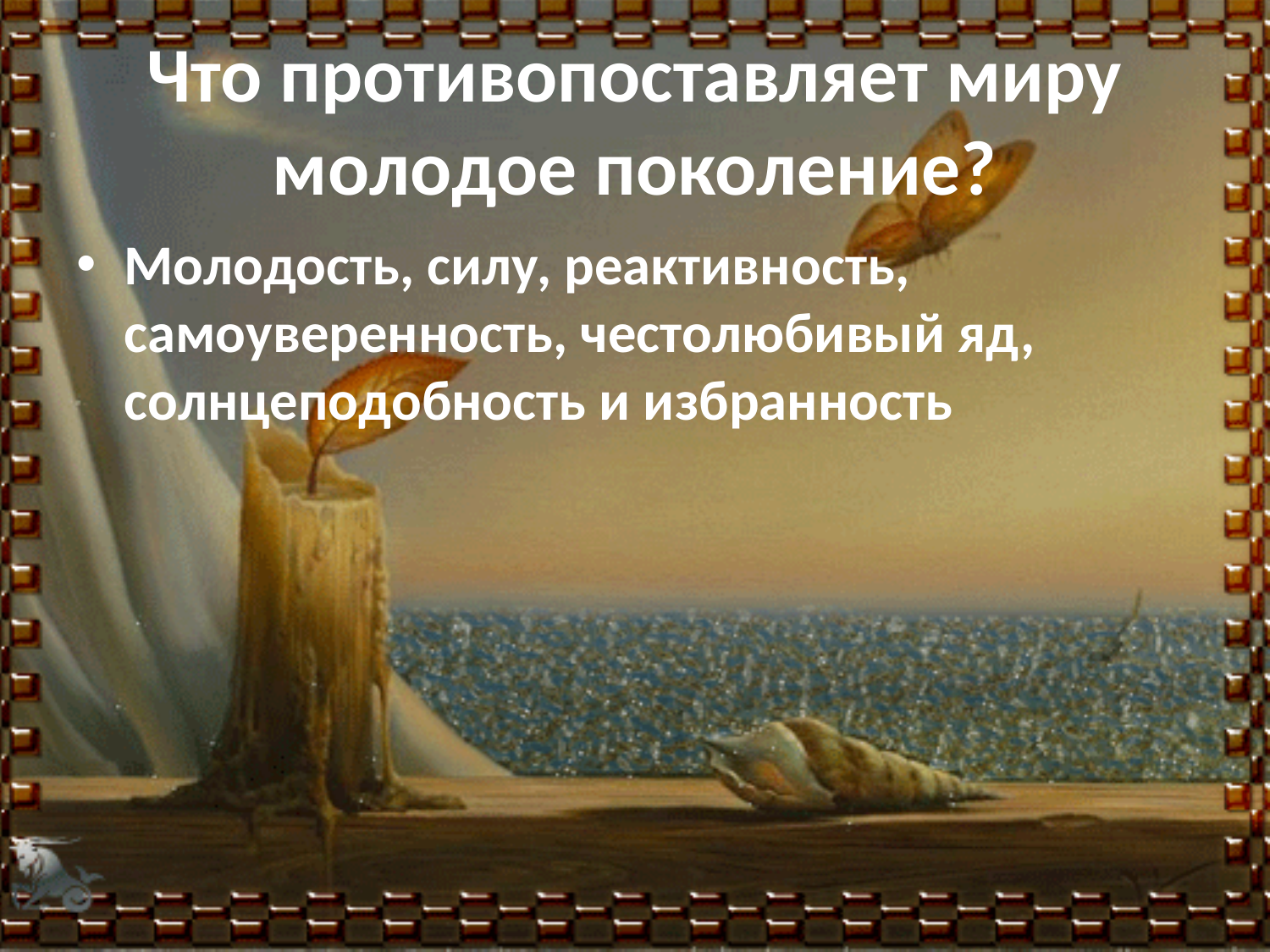

# Что противопоставляет миру молодое поколение?
Молодость, силу, реактивность, самоуверенность, честолюбивый яд, солнцеподобность и избранность